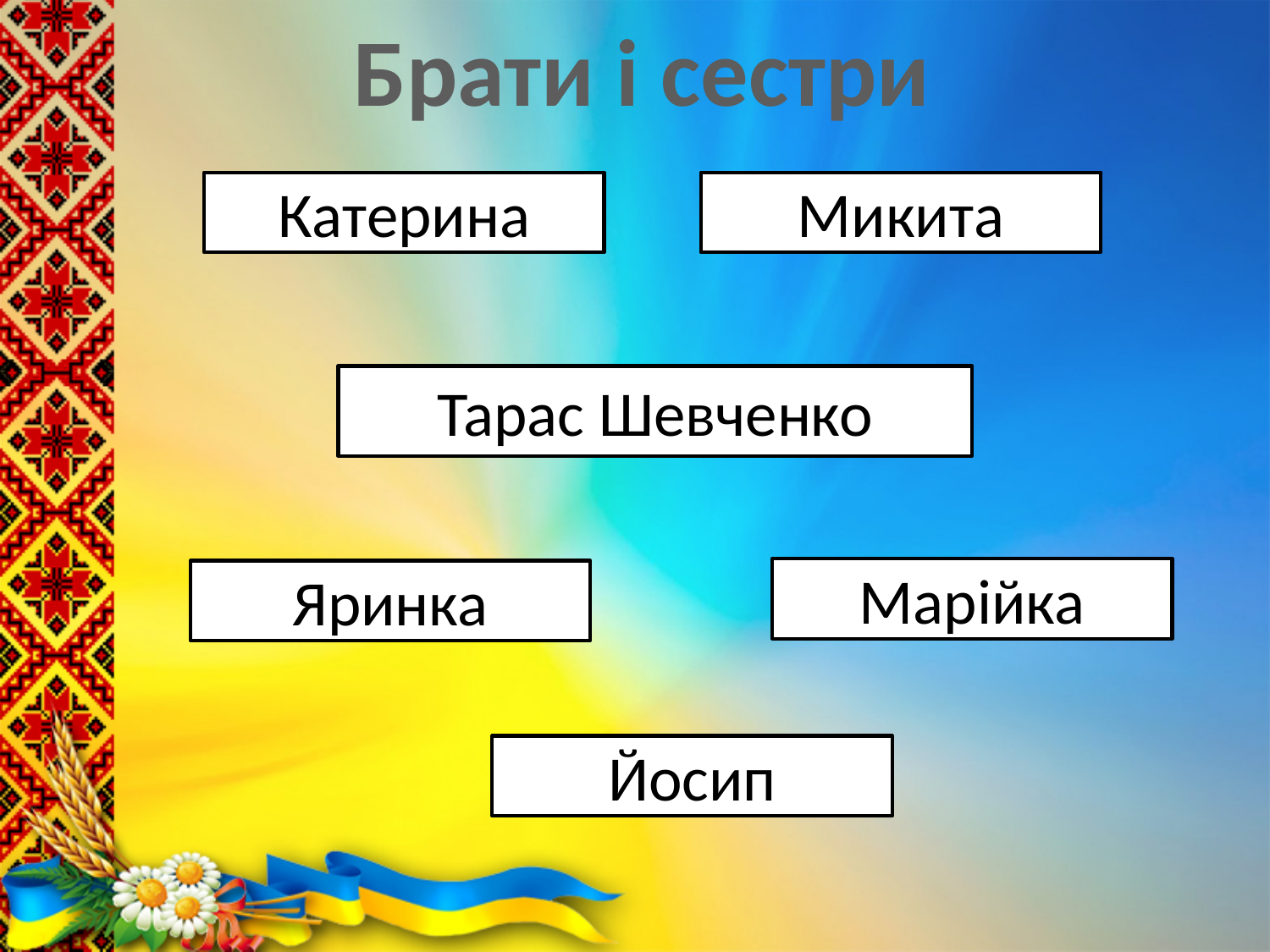

Брати і сестри
Катерина
Микита
Тарас Шевченко
Марійка
Яринка
Йосип